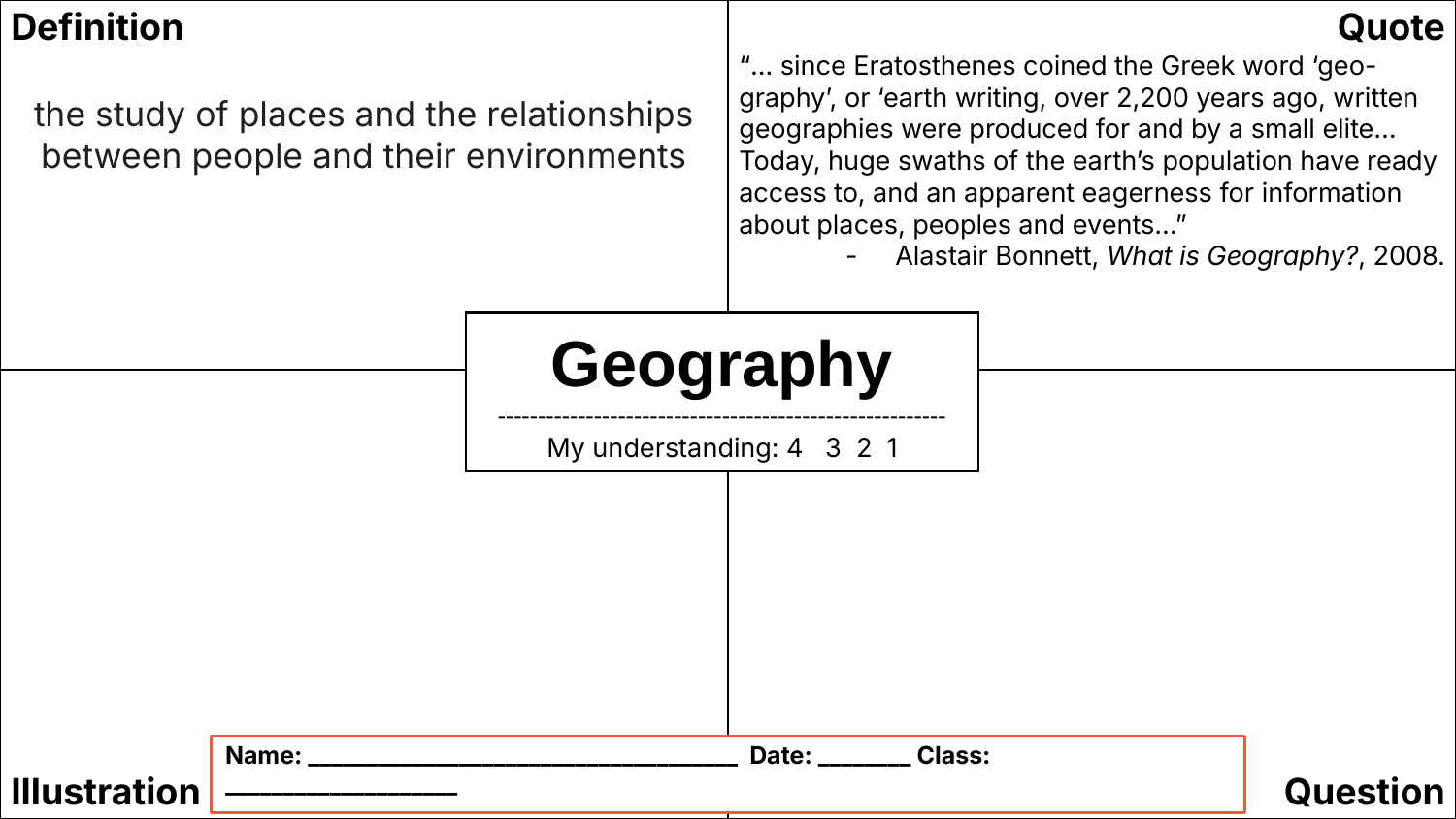

| Definition the study of places and the relationships between people and their environments | Quote “... since Eratosthenes coined the Greek word ‘geo-graphy’, or ‘earth writing, over 2,200 years ago, written geographies were produced for and by a small elite… Today, huge swaths of the earth’s population have ready access to, and an apparent eagerness for information about places, peoples and events…” Alastair Bonnett, What is Geography?, 2008. |
| --- | --- |
| Illustration | Question |
Geography
--------------------------------------------------------
My understanding: 4   3  2  1
Name: _____________________________________  Date: ________ Class: ____________________